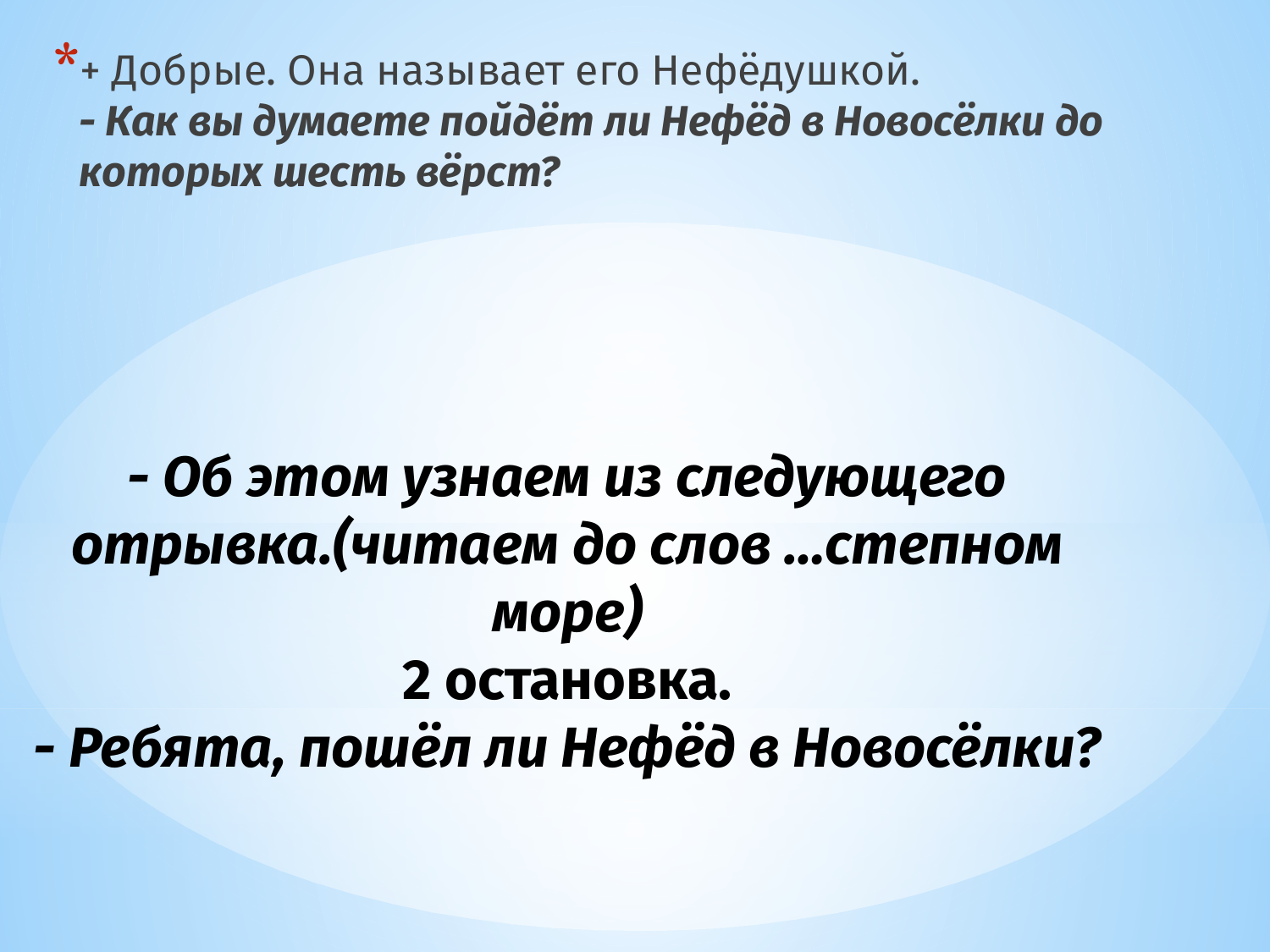

+ Добрые. Она называет его Нефёдушкой.
- Как вы думаете пойдёт ли Нефёд в Новосёлки до которых шесть вёрст?
# - Об этом узнаем из следующего отрывка.(читаем до слов …степном море) 2 остановка. - Ребята, пошёл ли Нефёд в Новосёлки?